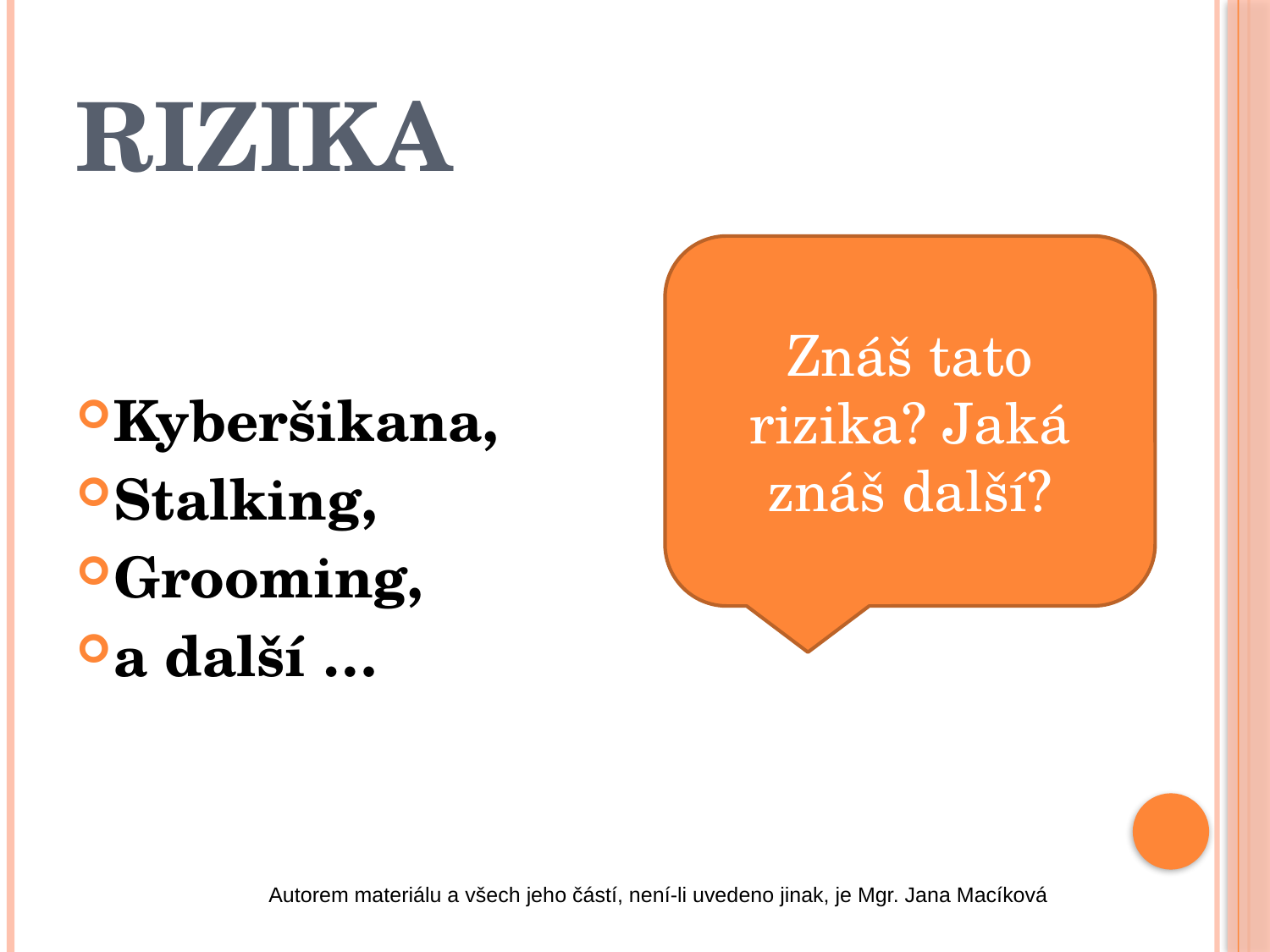

# Rizika

Kyberšikana,
Stalking,
Grooming,
a další …

Znáš tato rizika? Jaká znáš další?
Autorem materiálu a všech jeho částí, není-li uvedeno jinak, je Mgr. Jana Macíková